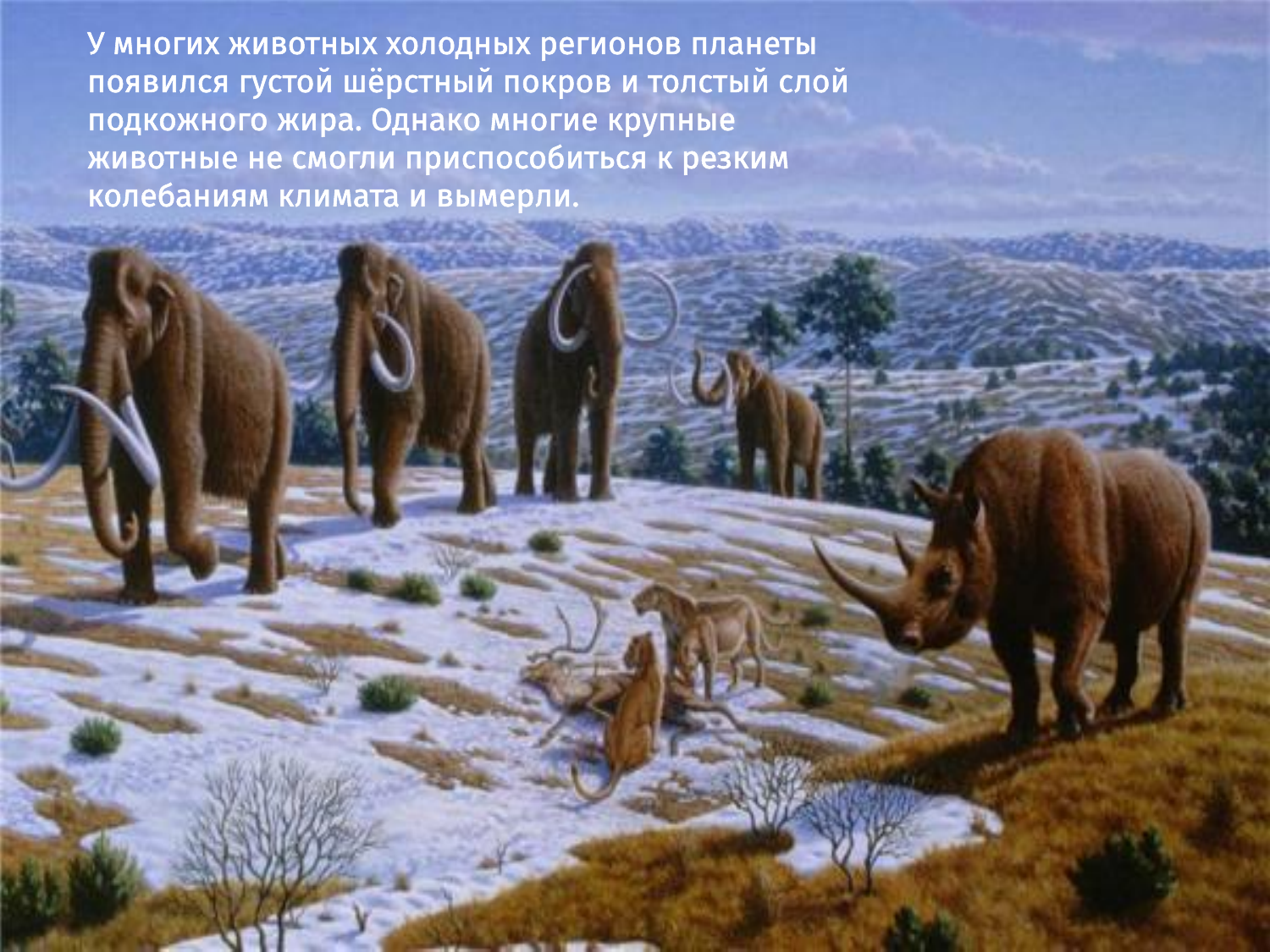

У многих животных холодных регионов планеты появился густой шёрстный покров и толстый слой подкожного жира. Однако многие крупные животные не смогли приспособиться к резким колебаниям климата и вымерли.